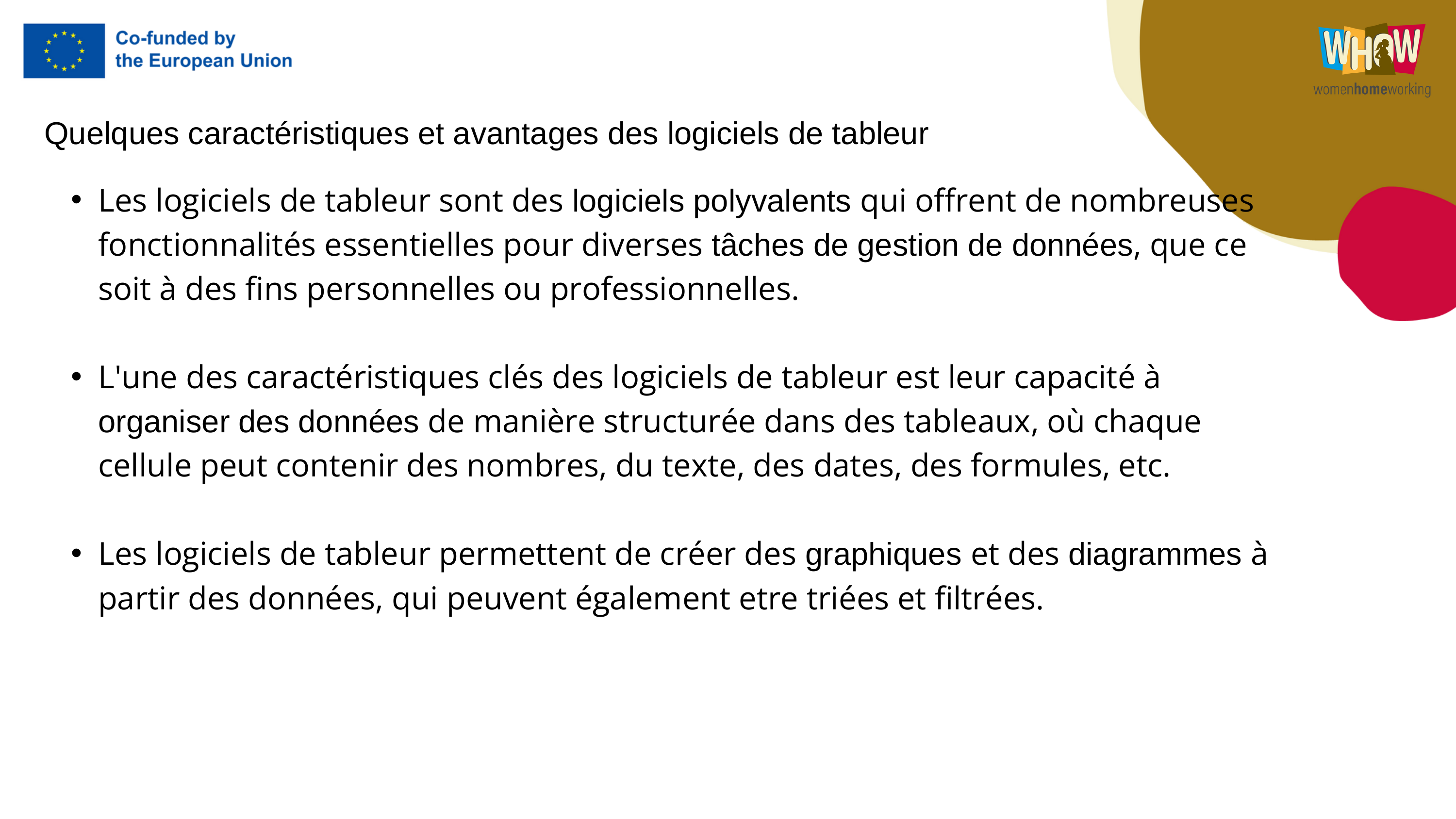

Quelques caractéristiques et avantages des logiciels de tableur
Les logiciels de tableur sont des logiciels polyvalents qui offrent de nombreuses fonctionnalités essentielles pour diverses tâches de gestion de données, que ce soit à des fins personnelles ou professionnelles.

L'une des caractéristiques clés des logiciels de tableur est leur capacité à organiser des données de manière structurée dans des tableaux, où chaque cellule peut contenir des nombres, du texte, des dates, des formules, etc.

Les logiciels de tableur permettent de créer des graphiques et des diagrammes à partir des données, qui peuvent également etre triées et filtrées.